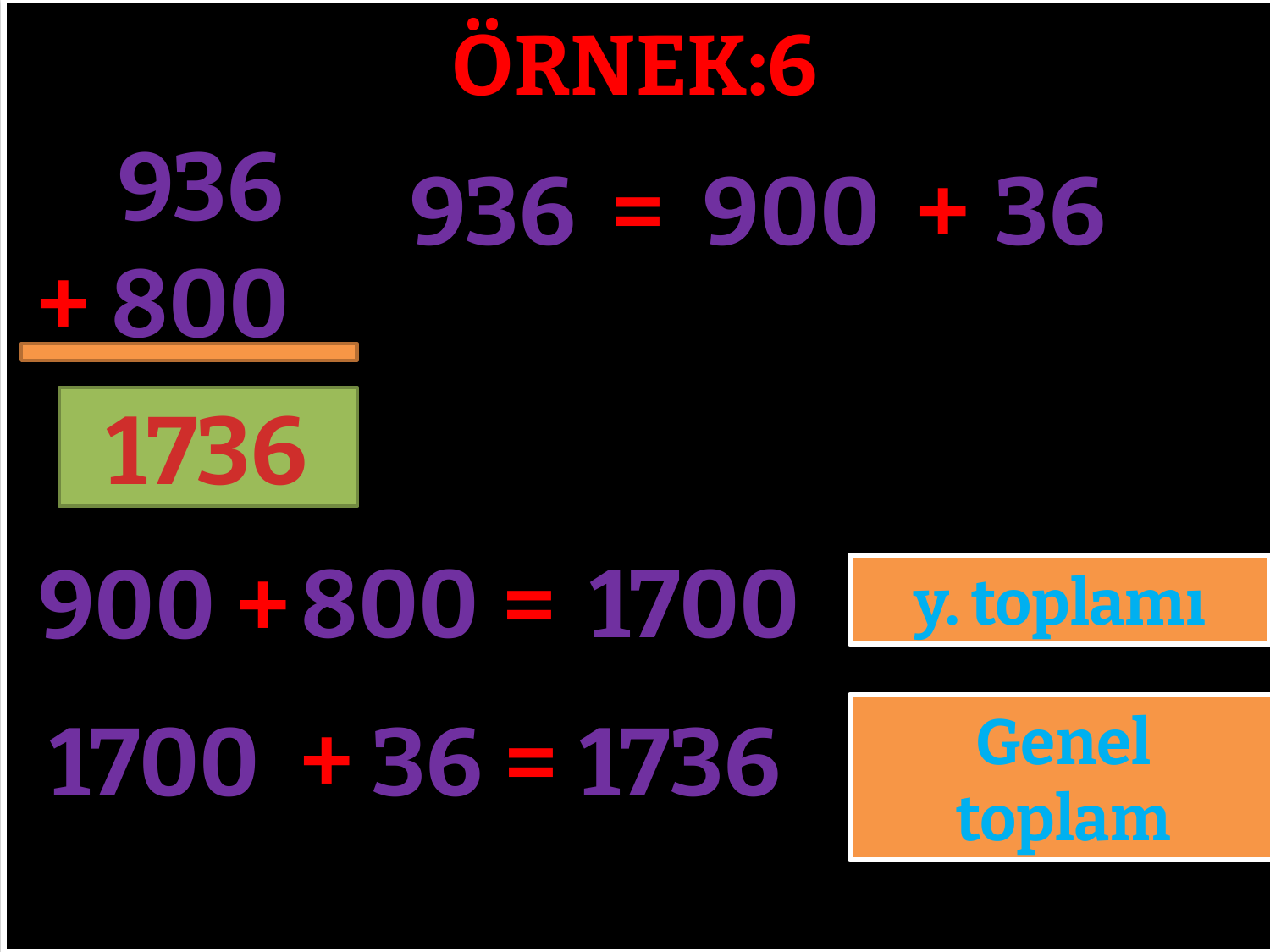

ÖRNEK:6
936
936
=
900
+
36
+
800
#

1736

800
1700
900
+
=
y. toplamı
+
1700
36
=
1736
Genel toplam